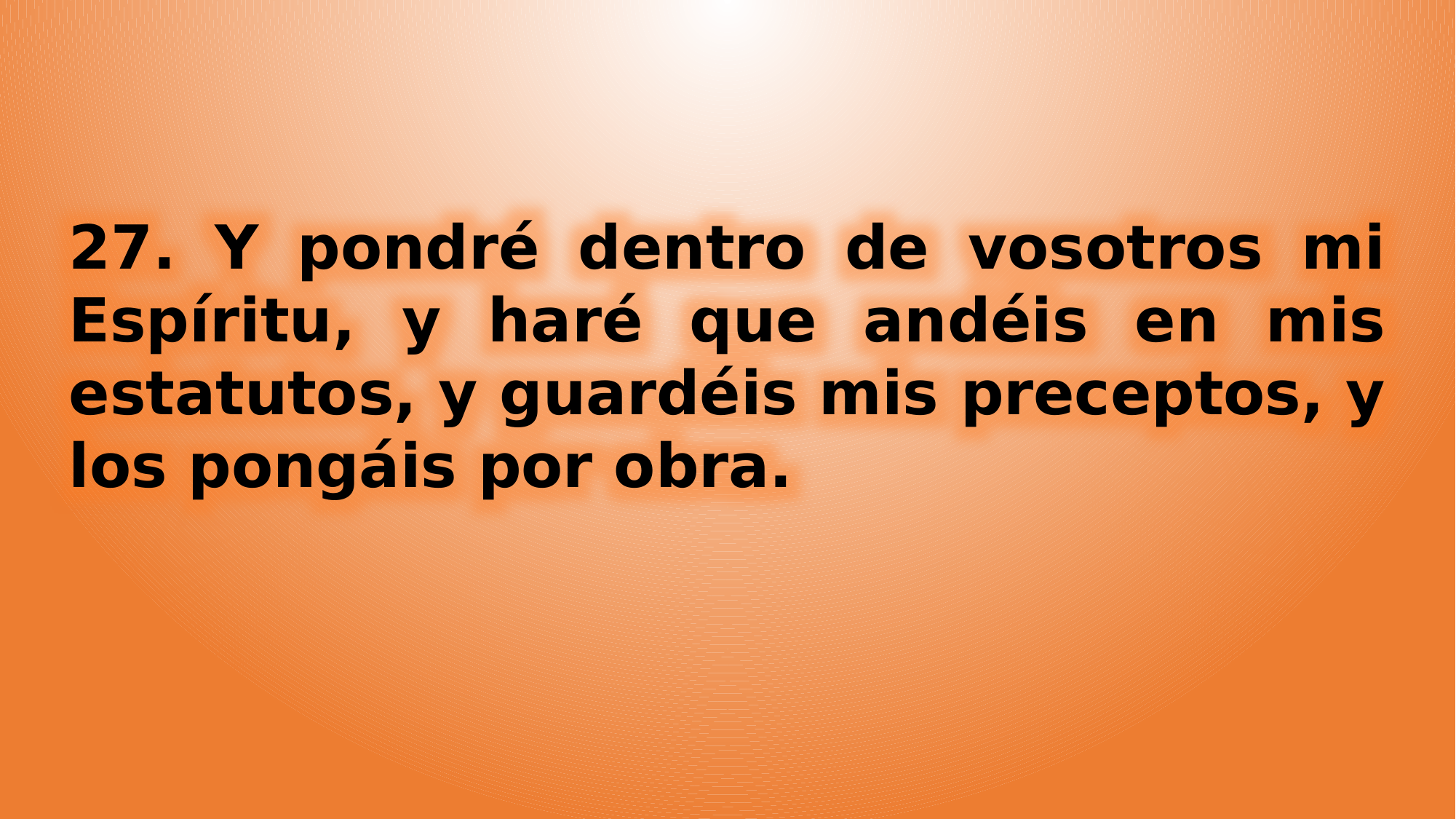

27. Y pondré dentro de vosotros mi Espíritu, y haré que andéis en mis estatutos, y guardéis mis preceptos, y los pongáis por obra.